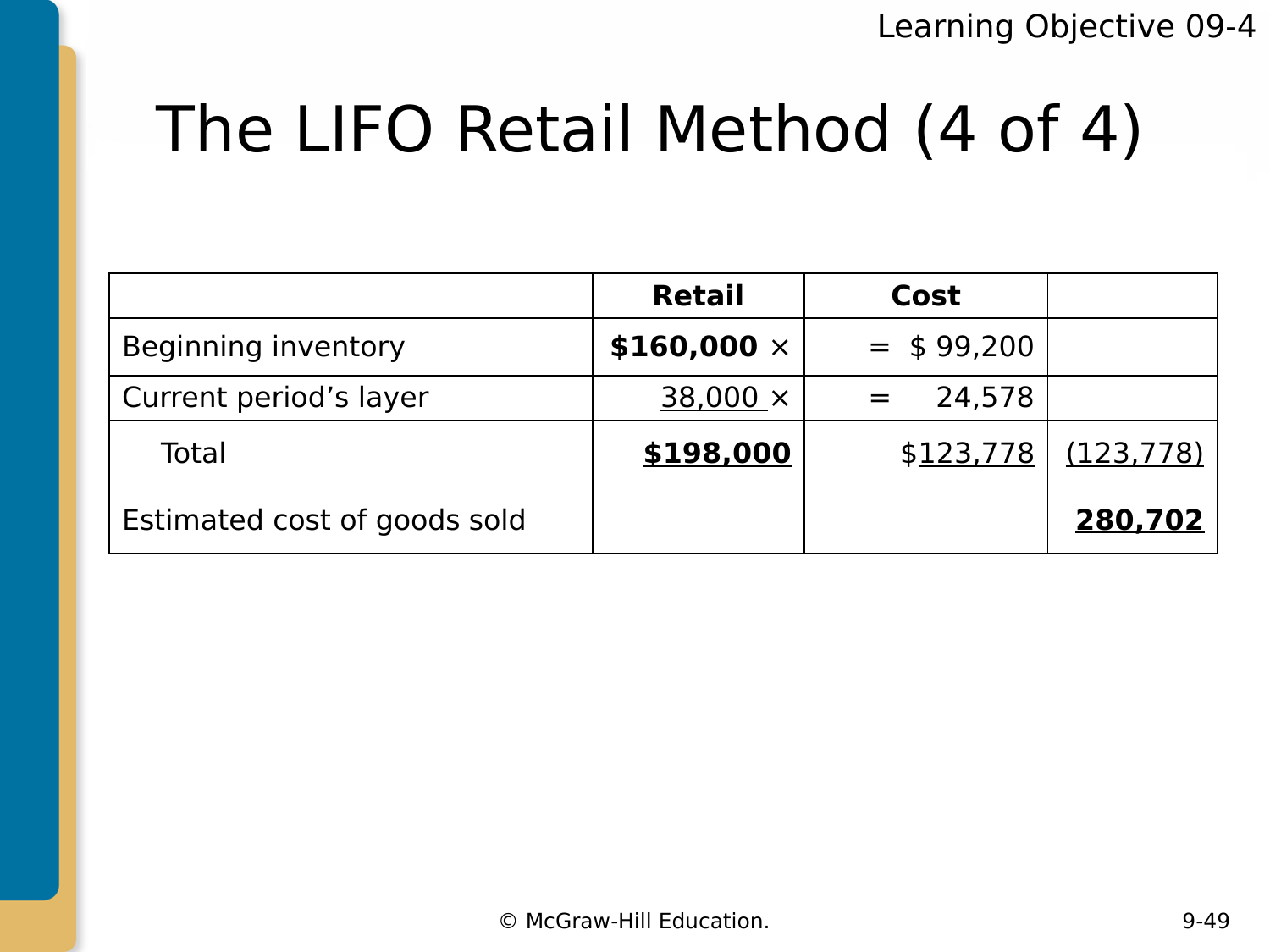

Learning Objective 09-4
# The LIFO Retail Method (4 of 4)
|  | Retail | Cost |  |
| --- | --- | --- | --- |
| Beginning inventory | $160,000 × | = $ 99,200 |  |
| Current period’s layer | 38,000 × | = 24,578 |  |
| Total | $198,000 | $123,778 | (123,778) |
| Estimated cost of goods sold |  |  | 280,702 |